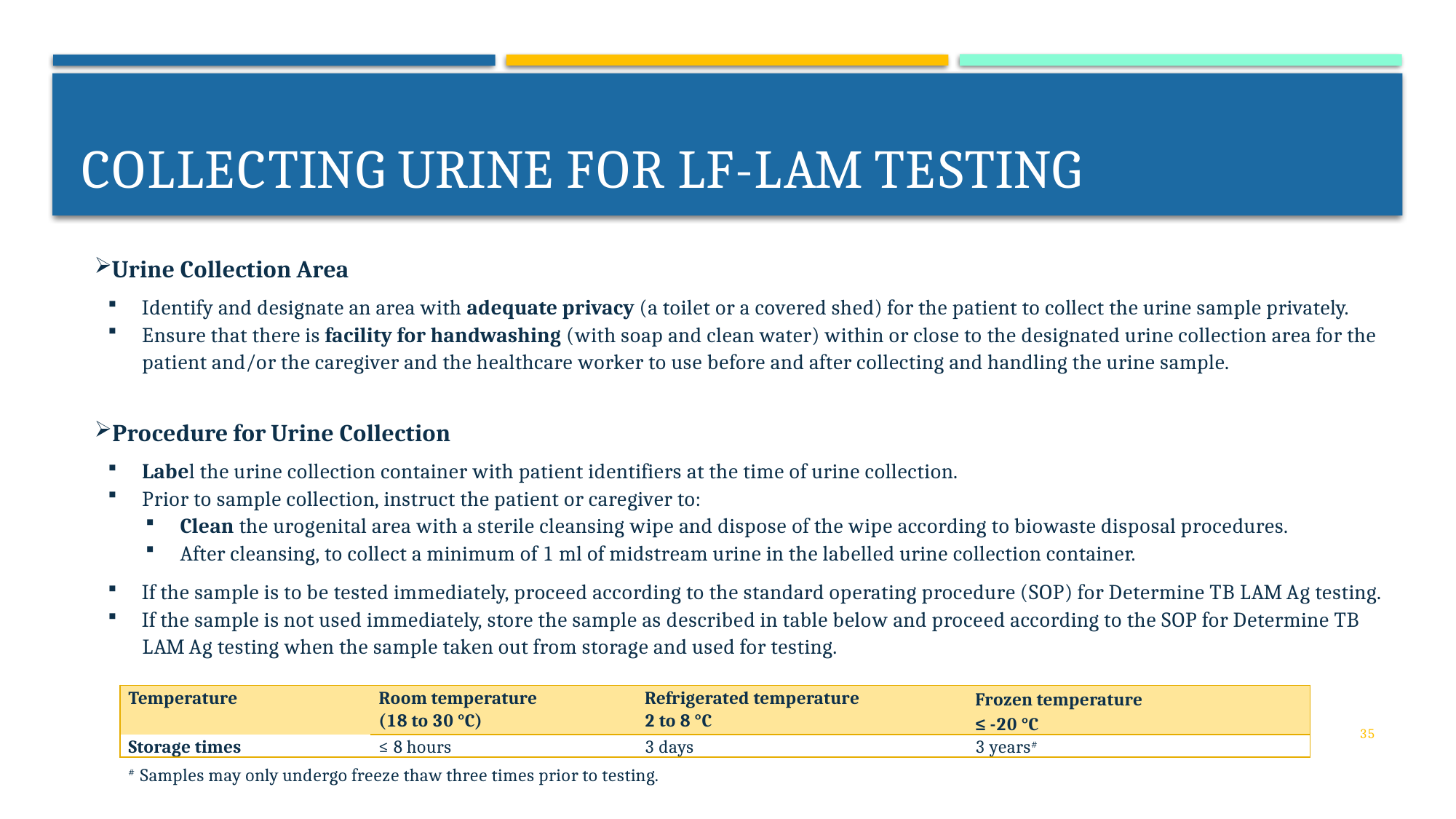

# Collecting urine for LF-LAM testing
Urine Collection Area
Identify and designate an area with adequate privacy (a toilet or a covered shed) for the patient to collect the urine sample privately.
Ensure that there is facility for handwashing (with soap and clean water) within or close to the designated urine collection area for the patient and/or the caregiver and the healthcare worker to use before and after collecting and handling the urine sample.

Procedure for Urine Collection
Label the urine collection container with patient identifiers at the time of urine collection.
Prior to sample collection, instruct the patient or caregiver to:
Clean the urogenital area with a sterile cleansing wipe and dispose of the wipe according to biowaste disposal procedures.
After cleansing, to collect a minimum of 1 ml of midstream urine in the labelled urine collection container.
If the sample is to be tested immediately, proceed according to the standard operating procedure (SOP) for Determine TB LAM Ag testing.
If the sample is not used immediately, store the sample as described in table below and proceed according to the SOP for Determine TB LAM Ag testing when the sample taken out from storage and used for testing.

| Temperature | Room temperature (18 to 30 °C) | Refrigerated temperature 2 to 8 °C | Frozen temperature ≤ -20 °C |
| --- | --- | --- | --- |
| Storage times | ≤ 8 hours | 3 days | 3 years# |
35
#  Samples may only undergo freeze thaw three times prior to testing.